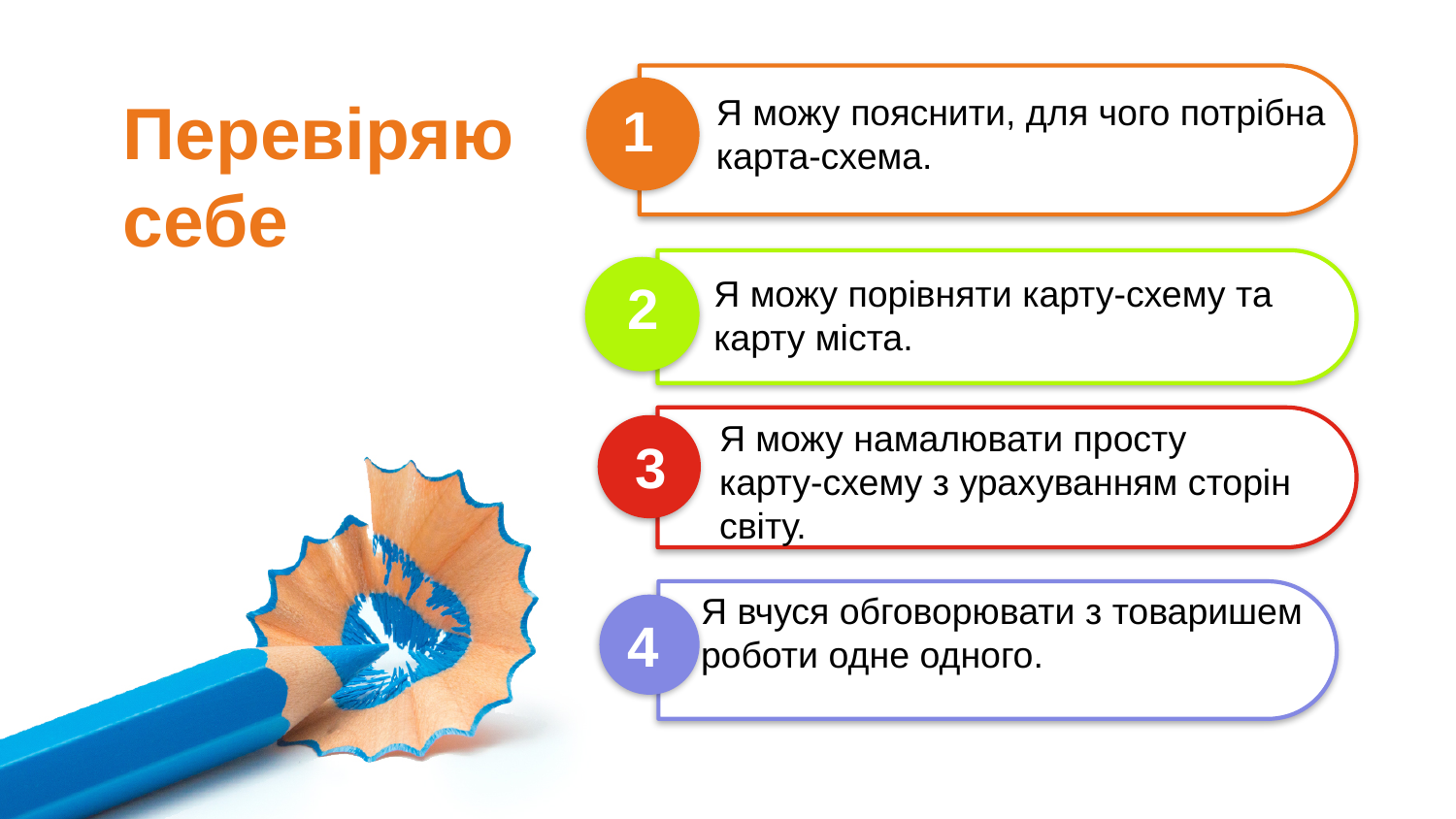

Перевіряю себе

Я можу пояснити, для чого потрібна карта-схема.
1

Я можу порівняти карту-схему та
карту міста.
2

Я можу намалювати просту
карту-схему з урахуванням сторін
світу.

3
Я вчуся обговорювати з товаришем
роботи одне одного.

4